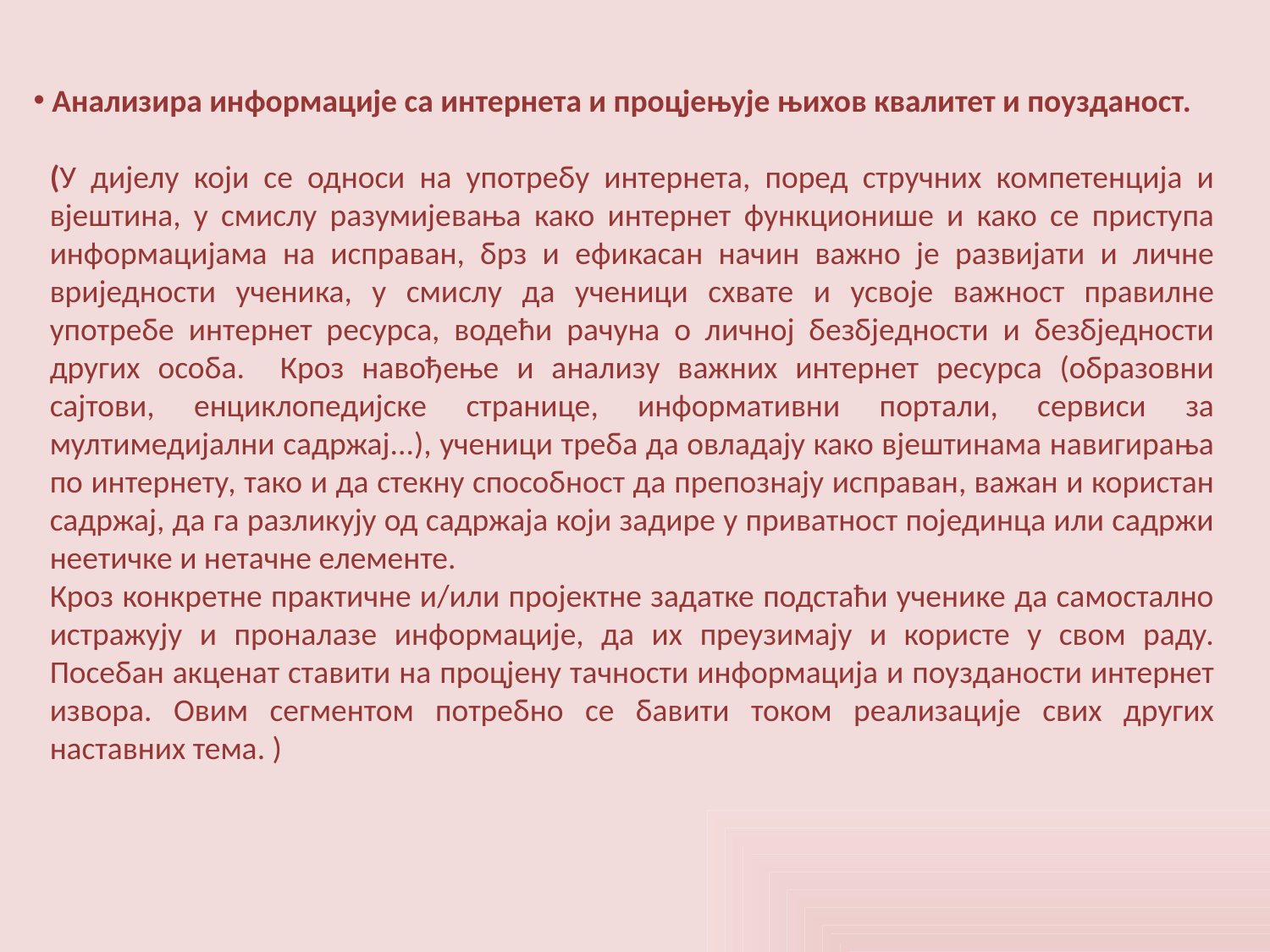

Анализира информације са интернета и процјењује њихов квалитет и поузданост.

(У дијелу који се односи на употребу интернета, поред стручних компетенција и вјештина, у смислу разумијевања како интернет функционише и како се приступа информацијама на исправан, брз и ефикасан начин важно је развијати и личне вриједности ученика, у смислу да ученици схвате и усвоје важност правилне употребе интернет ресурса, водећи рачуна о личној безбједности и безбједности других особа.  Кроз навођење и анализу важних интернет ресурса (образовни сајтови, енциклопедијске странице, информативни портали, сервиси за мултимедијални садржај...), ученици треба да овладају како вјештинама навигирања по интернету, тако и да стекну способност да препознају исправан, важан и користан садржај, да га разликују од садржаја који задире у приватност појединца или садржи неетичке и нетачне елементе.
Кроз конкретне практичне и/или пројектне задатке подстаћи ученике да самостално истражују и проналазе информације, да их преузимају и користе у свом раду. Посебан акценат ставити на процјену тачности информација и поузданости интернет извора. Овим сегментом потребно се бавити током реализације свих других наставних тема. )